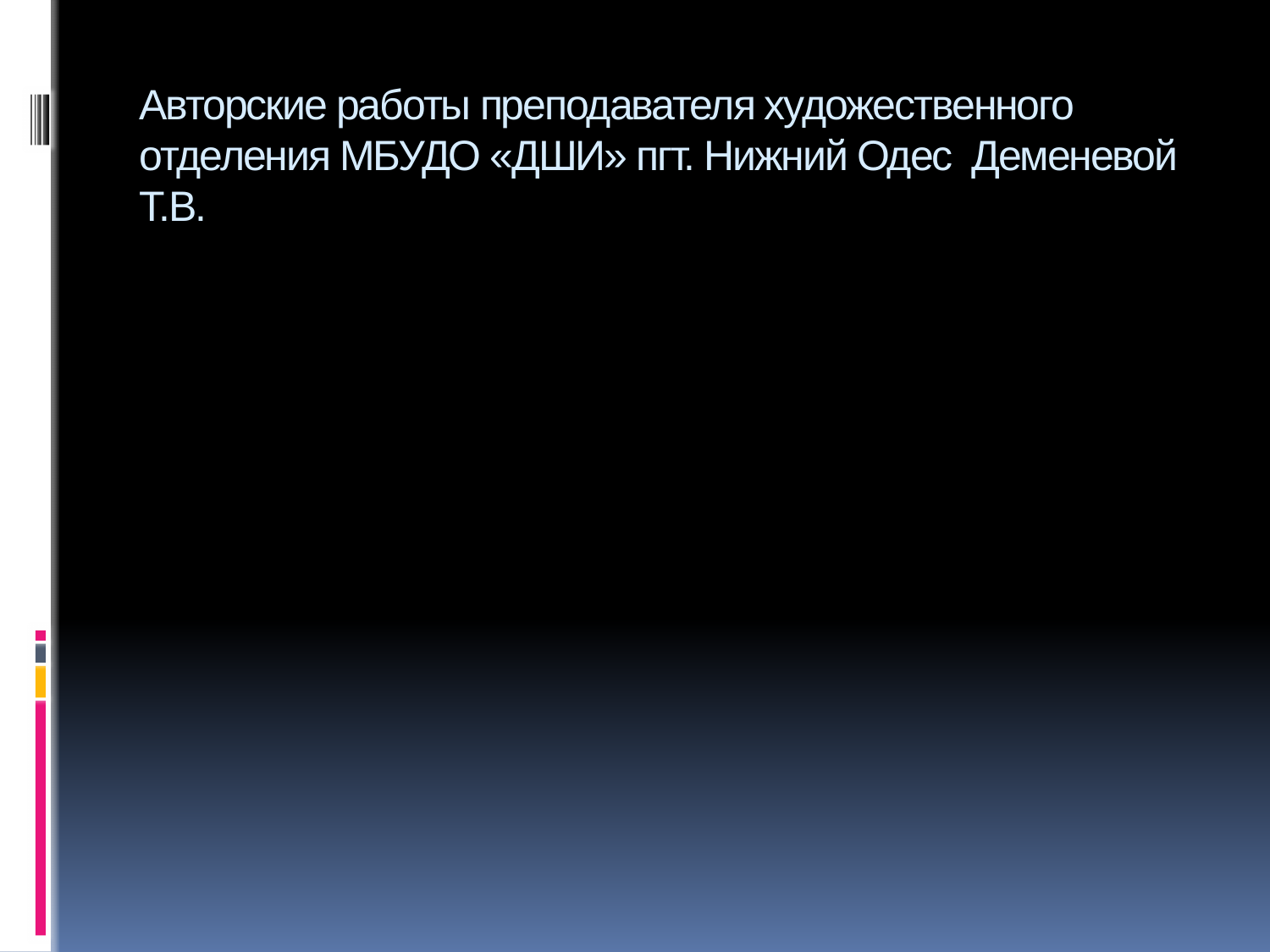

# Авторские работы преподавателя художественного отделения МБУДО «ДШИ» пгт. Нижний Одес  Деменевой Т.В.